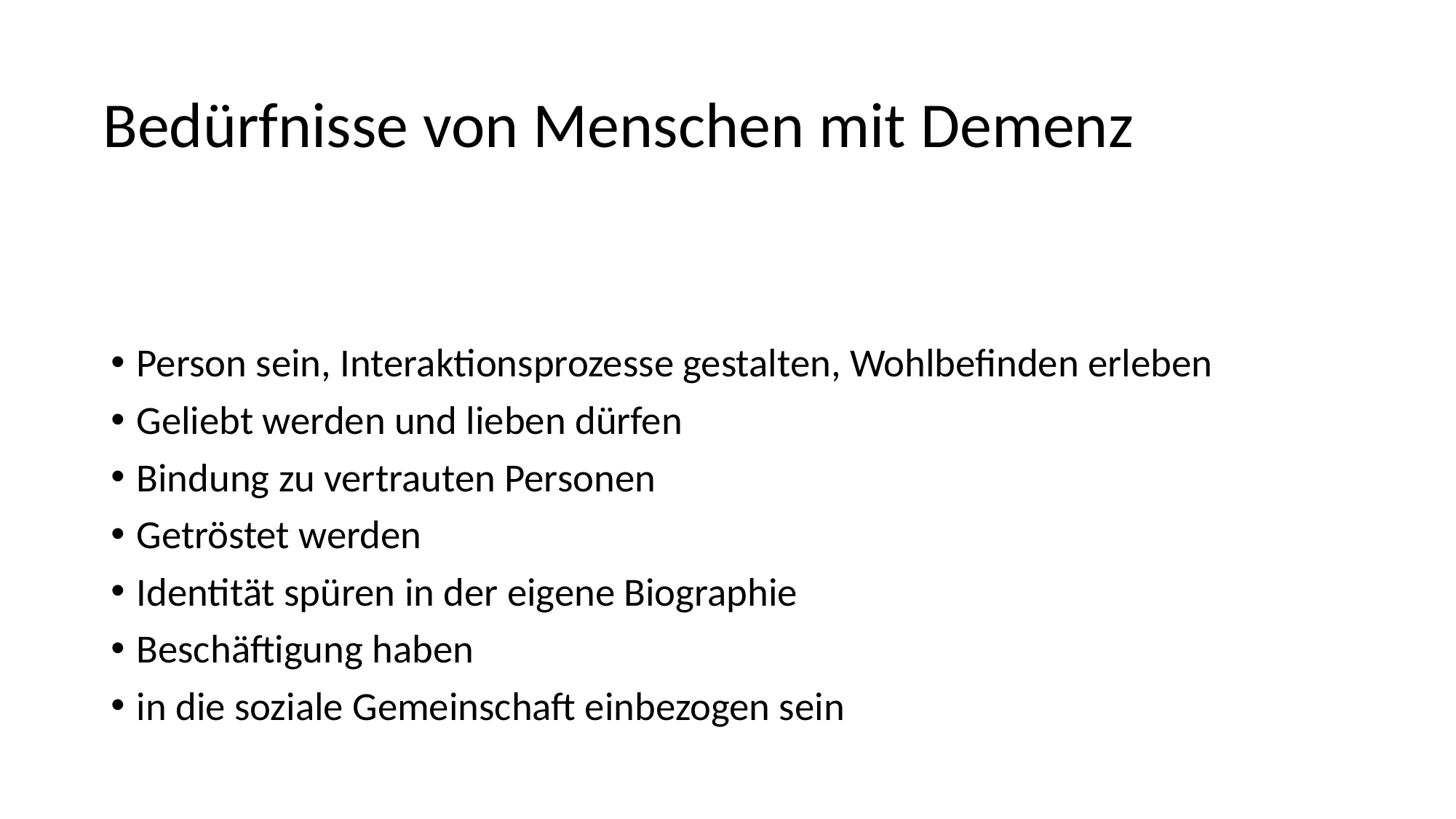

# Bedürfnisse von Menschen mit Demenz

Person sein, Interaktionsprozesse gestalten, Wohlbefinden erleben
Geliebt werden und lieben dürfen
Bindung zu vertrauten Personen
Getröstet werden
Identität spüren in der eigene Biographie
Beschäftigung haben
in die soziale Gemeinschaft einbezogen sein